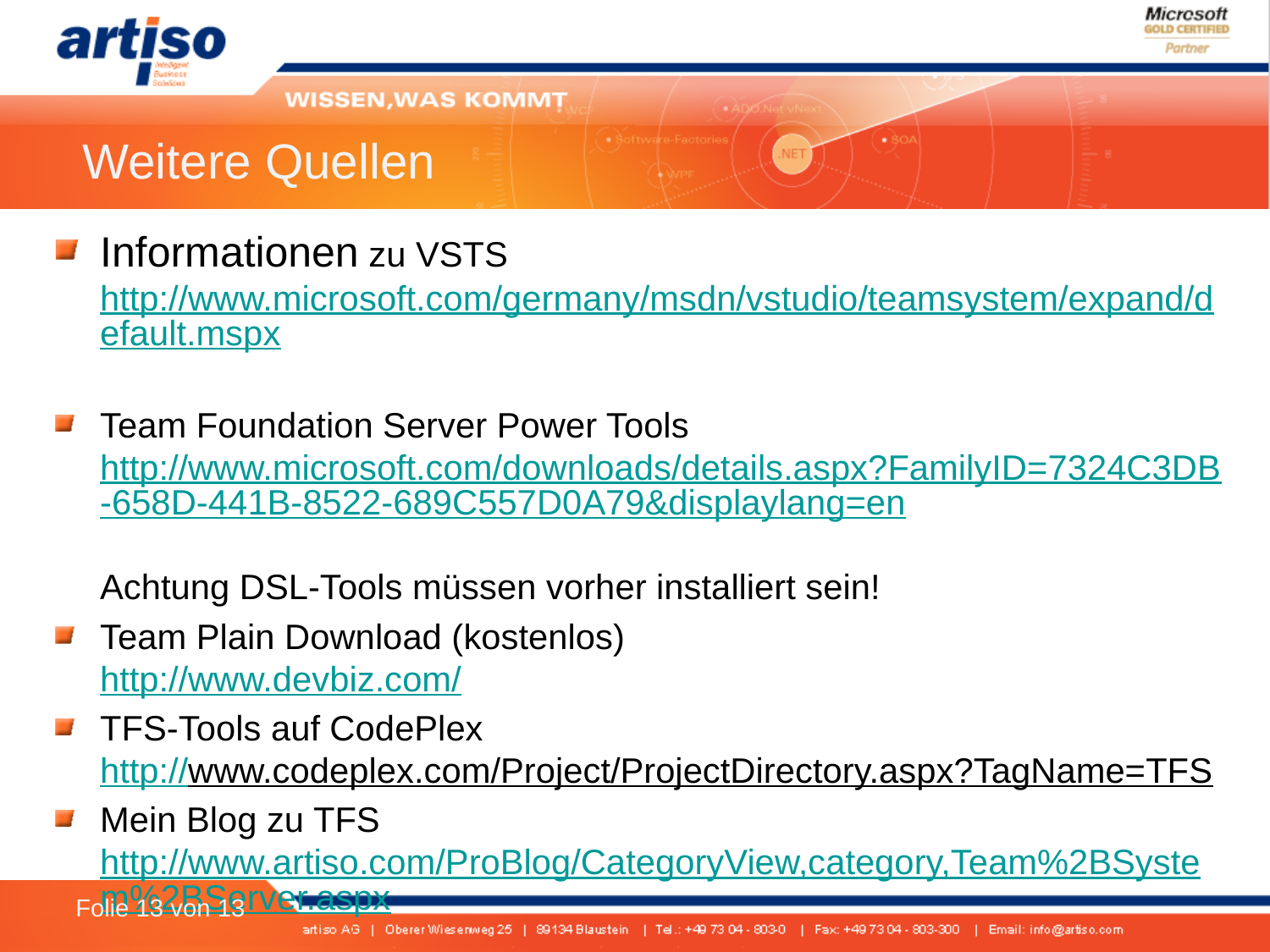

Weitere Quellen
Informationen zu VSTS http://www.microsoft.com/germany/msdn/vstudio/teamsystem/expand/default.mspx
Team Foundation Server Power Tools http://www.microsoft.com/downloads/details.aspx?FamilyID=7324C3DB-658D-441B-8522-689C557D0A79&displaylang=en
Achtung DSL-Tools müssen vorher installiert sein!
Team Plain Download (kostenlos)
http://www.devbiz.com/
TFS-Tools auf CodePlex
http://www.codeplex.com/Project/ProjectDirectory.aspx?TagName=TFS
Mein Blog zu TFS http://www.artiso.com/ProBlog/CategoryView,category,Team%2BSystem%2BServer.aspx

Folie 13 von 13